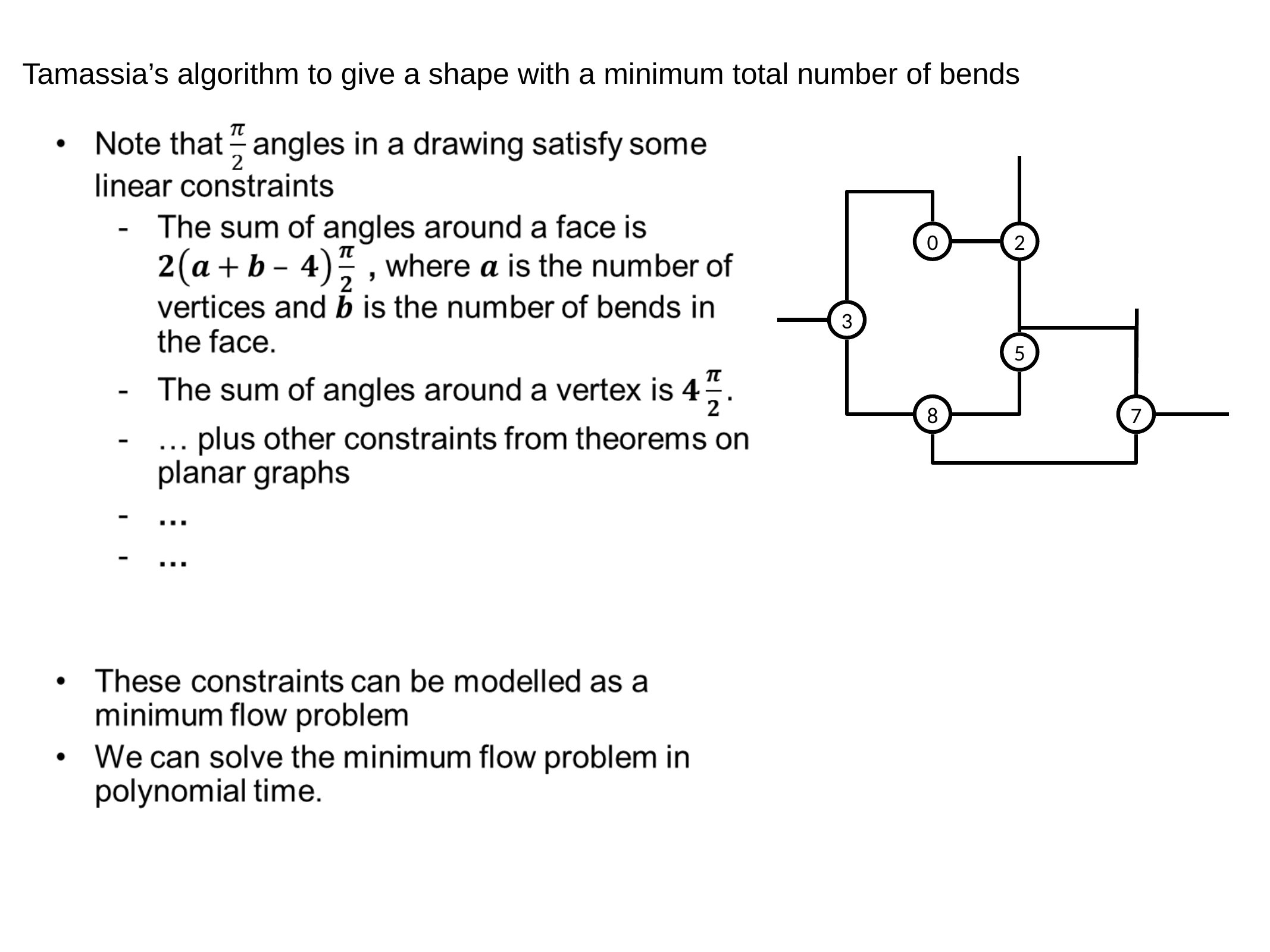

Tamassia’s algorithm to give a shape with a minimum total number of bends

0

2

3

5

8

7

61